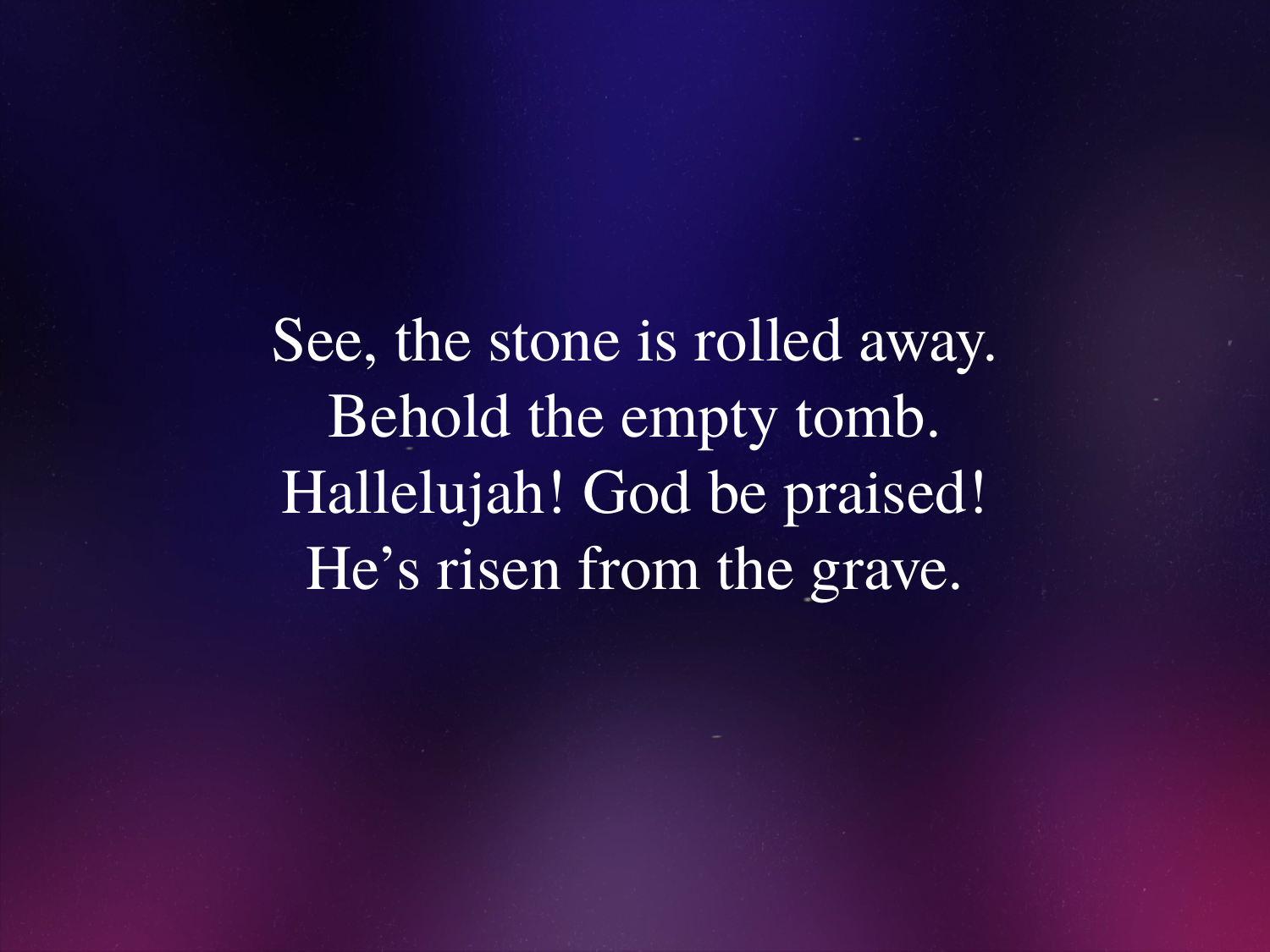

# See, the stone is rolled away. Behold the empty tomb. Hallelujah! God be praised! He’s risen from the grave.